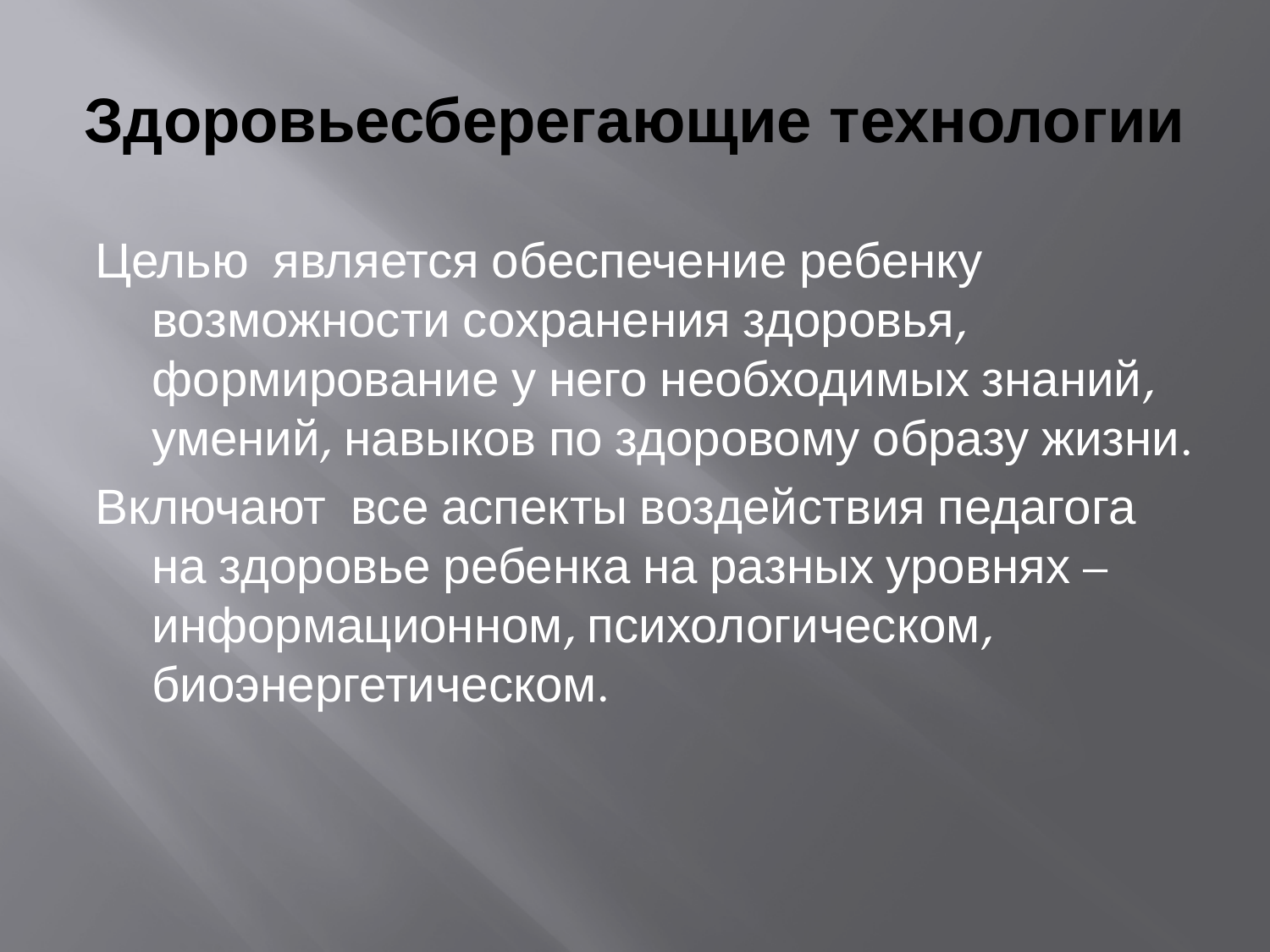

# Здоровьесберегающие технологии
Целью  является обеспечение ребенку возможности сохранения здоровья, формирование у него необходимых знаний, умений, навыков по здоровому образу жизни.
Включают  все аспекты воздействия педагога на здоровье ребенка на разных уровнях – информационном, психологическом, биоэнергетическом.